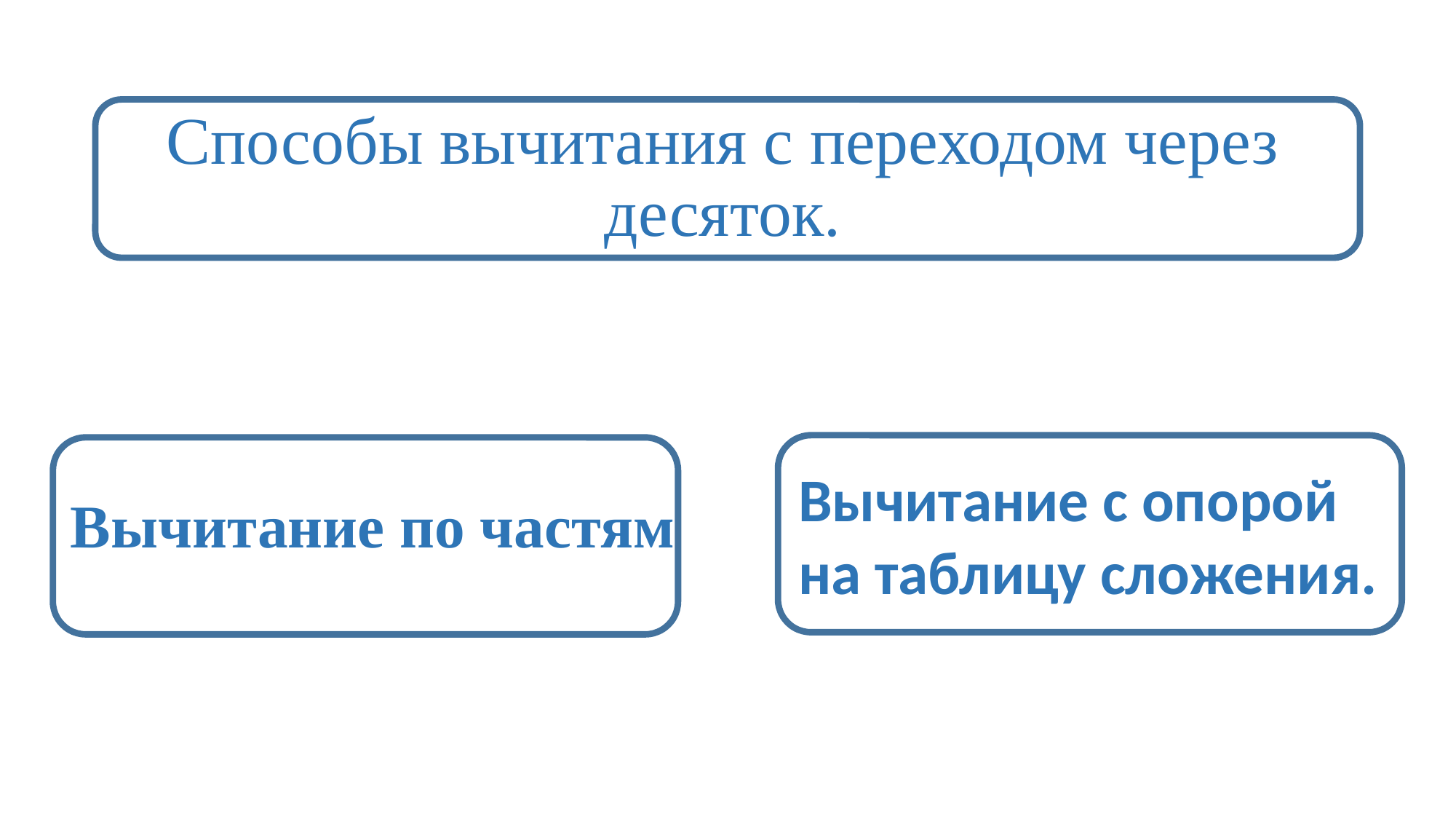

# Способы вычитания с переходом через десяток.

Вычитание с опорой на таблицу сложения.

Вычитание по частям